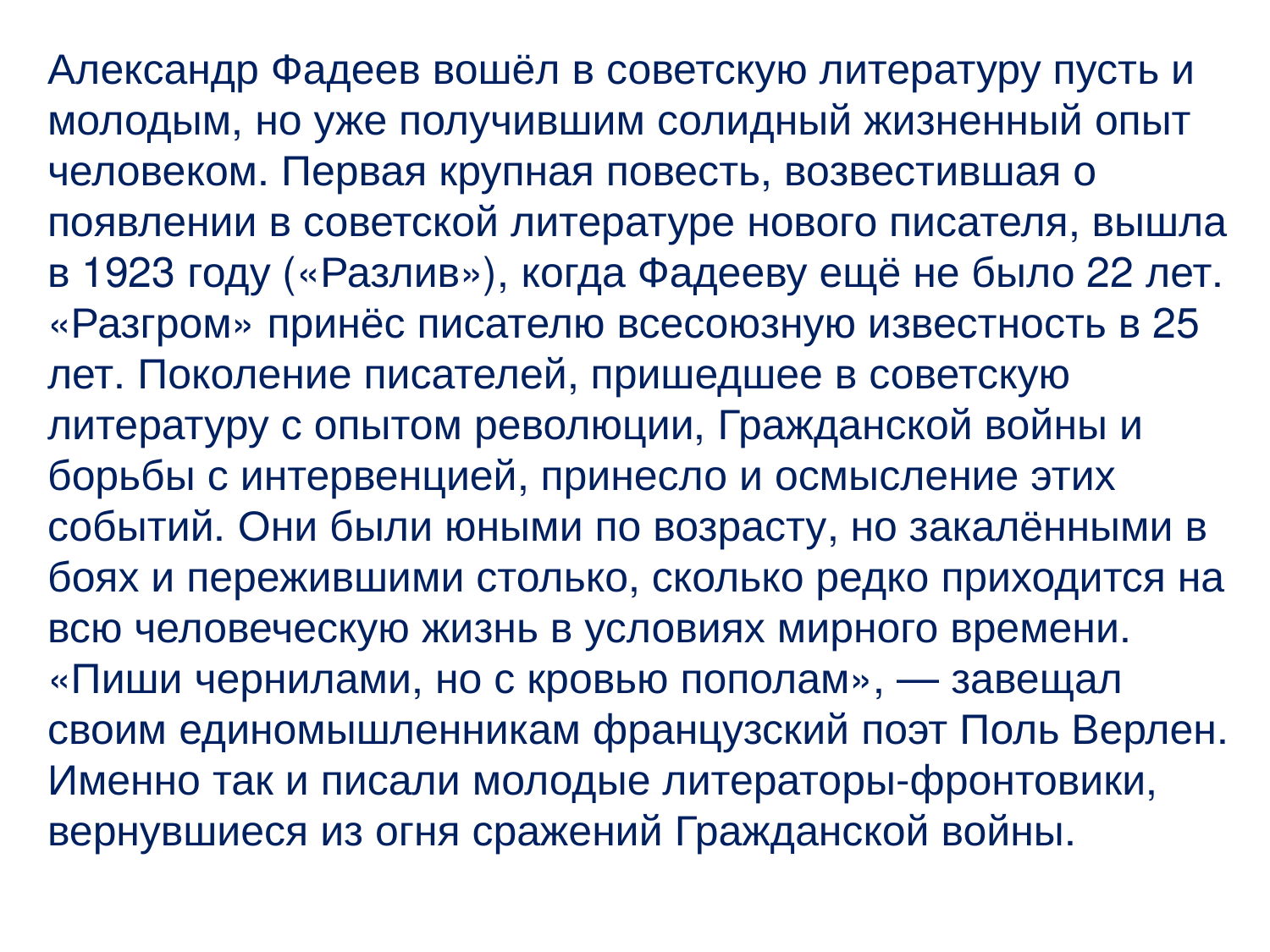

Александр Фадеев вошёл в советскую литературу пусть и молодым, но уже получившим солидный жизненный опыт человеком. Первая крупная повесть, возвестившая о появлении в советской литературе нового писателя, вышла в 1923 году («Разлив»), когда Фадееву ещё не было 22 лет. «Разгром» принёс писателю всесоюзную известность в 25 лет. Поколение писателей, пришедшее в советскую литературу с опытом революции, Гражданской войны и борьбы с интервенцией, принесло и осмысление этих событий. Они были юными по возрасту, но закалёнными в боях и пережившими столько, сколько редко приходится на всю человеческую жизнь в условиях мирного времени. «Пиши чернилами, но с кровью пополам», — завещал своим единомышленникам французский поэт Поль Верлен. Именно так и писали молодые литераторы-фронтовики, вернувшиеся из огня сражений Гражданской войны.